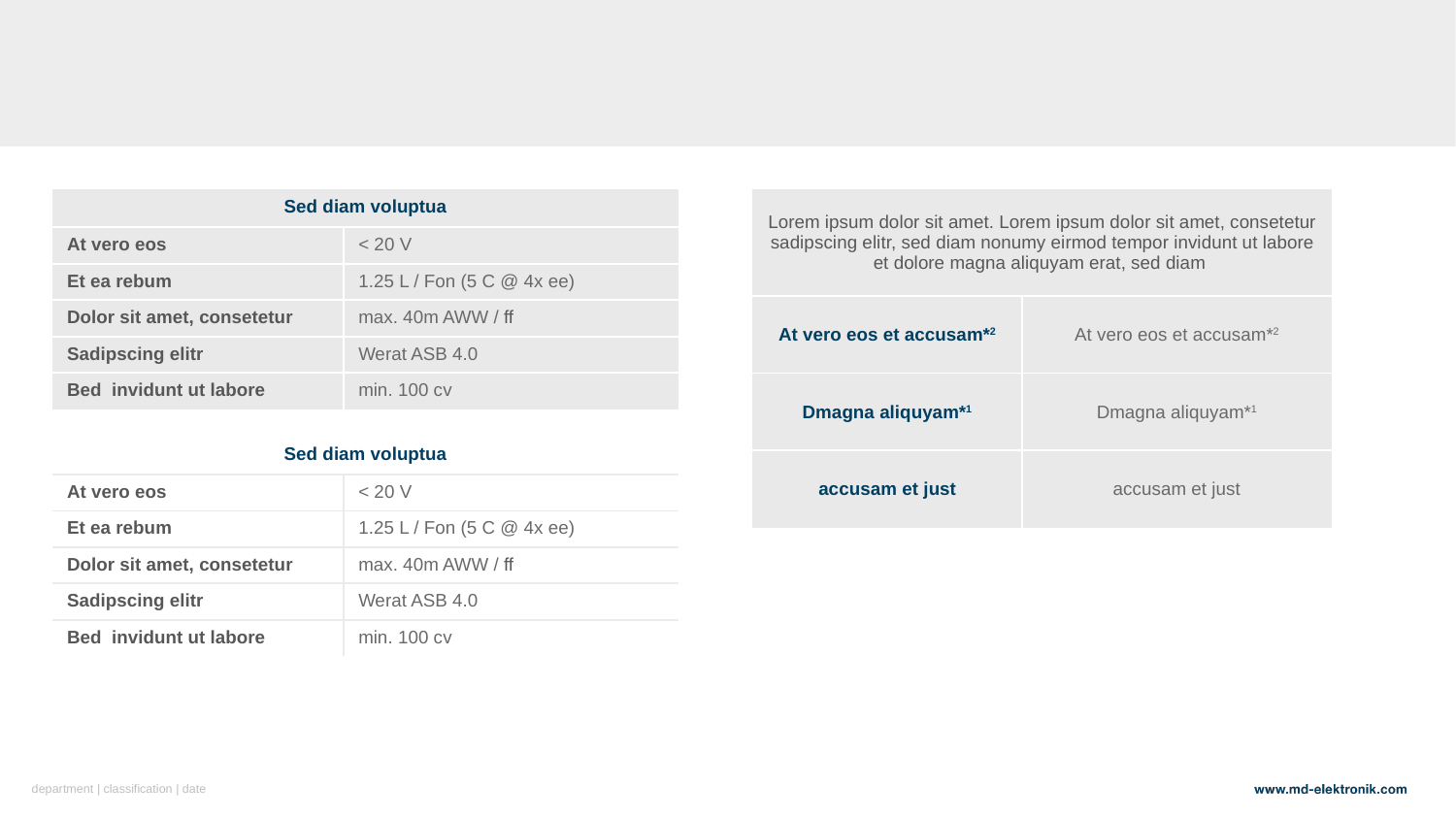

| Sed diam voluptua |  |
| --- | --- |
| At vero eos | < 20 V |
| Et ea rebum | 1.25 L / Fon (5 C @ 4x ee) |
| Dolor sit amet, consetetur | max. 40m AWW / ff |
| Sadipscing elitr | Werat ASB 4.0 |
| Bed invidunt ut labore | min. 100 cv |
| Lorem ipsum dolor sit amet. Lorem ipsum dolor sit amet, consetetur sadipscing elitr, sed diam nonumy eirmod tempor invidunt ut labore et dolore magna aliquyam erat, sed diam |  |
| --- | --- |
| At vero eos et accusam\*2 | At vero eos et accusam\*2 |
| Dmagna aliquyam\*1 | Dmagna aliquyam\*1 |
| accusam et just | accusam et just |
| Sed diam voluptua |  |
| --- | --- |
| At vero eos | < 20 V |
| Et ea rebum | 1.25 L / Fon (5 C @ 4x ee) |
| Dolor sit amet, consetetur | max. 40m AWW / ff |
| Sadipscing elitr | Werat ASB 4.0 |
| Bed invidunt ut labore | min. 100 cv |